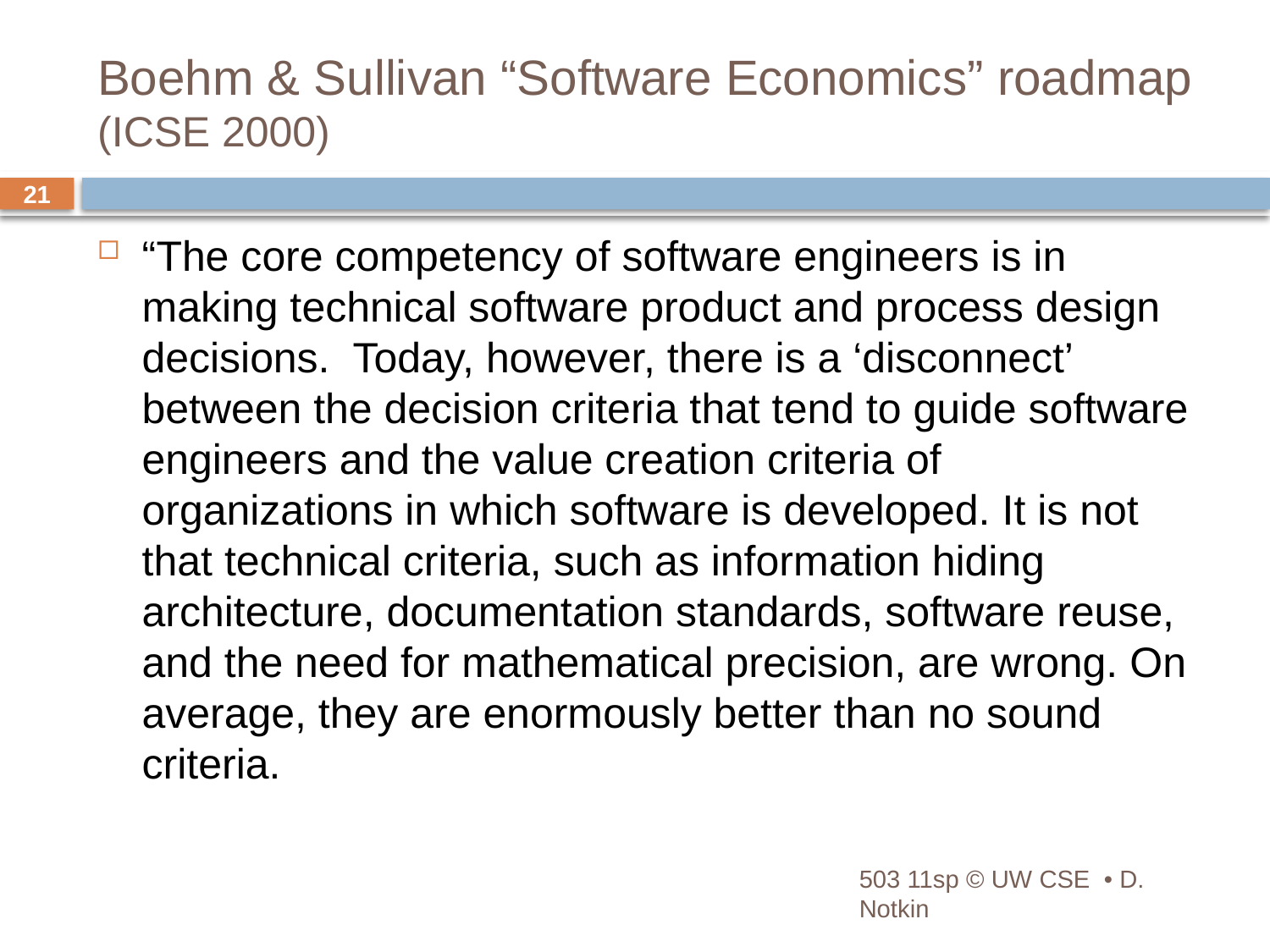

# Boehm & Sullivan “Software Economics” roadmap (ICSE 2000)
21
“The core competency of software engineers is in making technical software product and process design decisions.  Today, however, there is a ‘disconnect’ between the decision criteria that tend to guide software engineers and the value creation criteria of organizations in which software is developed. It is not that technical criteria, such as information hiding architecture, documentation standards, software reuse, and the need for mathematical precision, are wrong. On average, they are enormously better than no sound criteria.
503 11sp © UW CSE  • D. Notkin